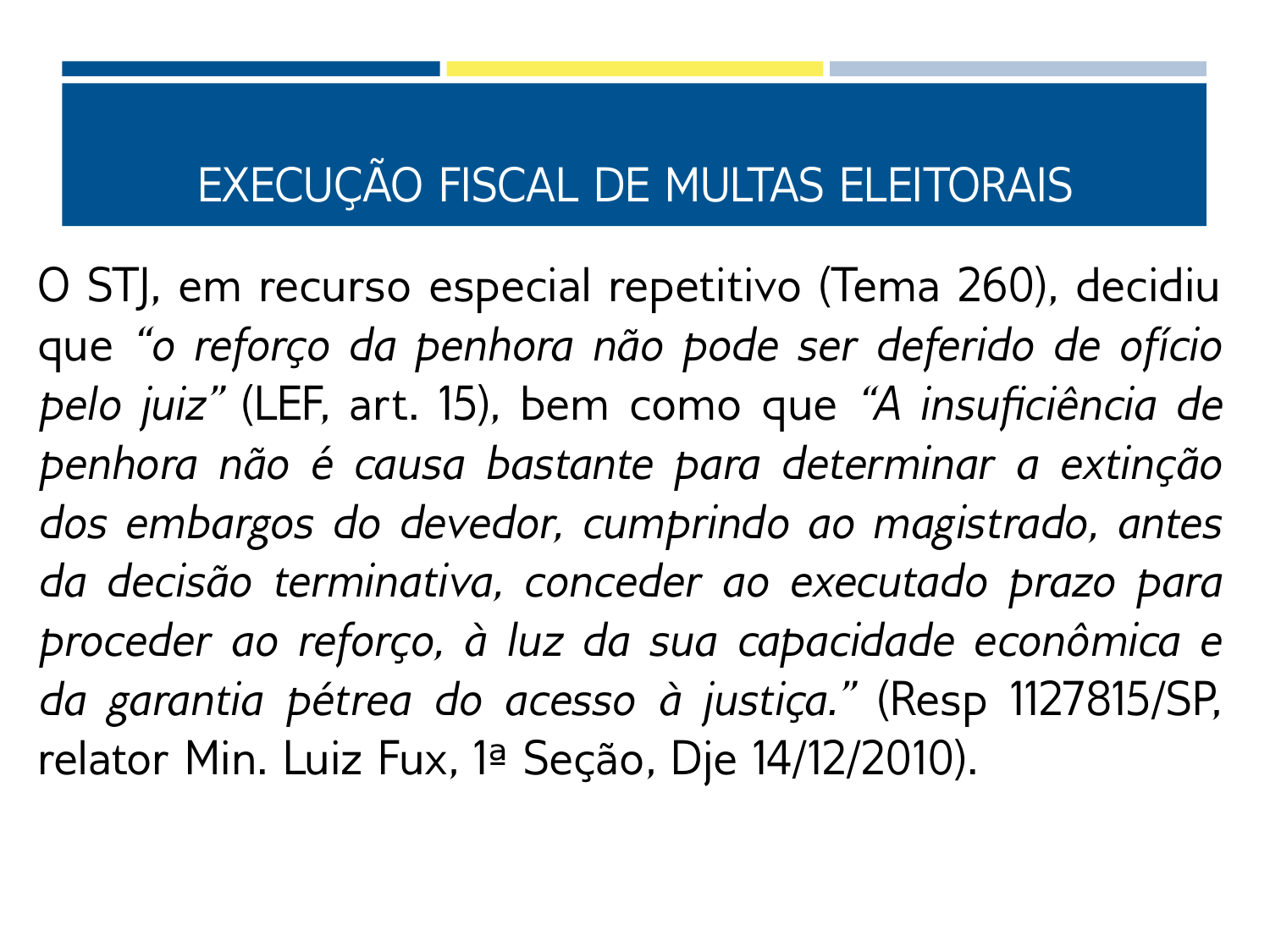

# EXECUÇÃO FISCAL DE MULTAS ELEITORAIS
O STJ, em recurso especial repetitivo (Tema 260), decidiu que “o reforço da penhora não pode ser deferido de ofício pelo juiz” (LEF, art. 15), bem como que “A insuficiência de penhora não é causa bastante para determinar a extinção dos embargos do devedor, cumprindo ao magistrado, antes da decisão terminativa, conceder ao executado prazo para proceder ao reforço, à luz da sua capacidade econômica e da garantia pétrea do acesso à justiça.” (Resp 1127815/SP, relator Min. Luiz Fux, 1ª Seção, Dje 14/12/2010).